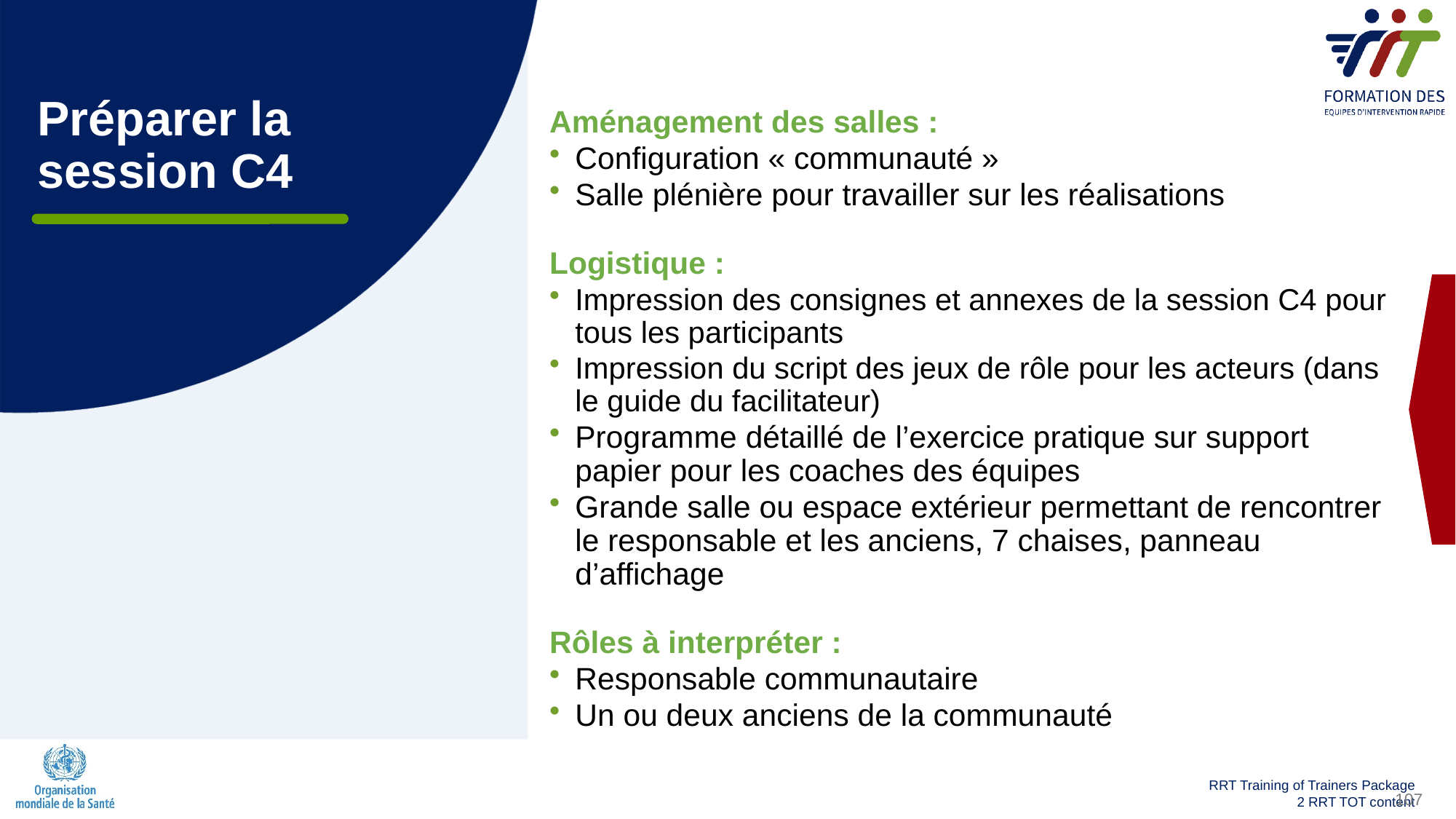

# Préparer la  session C4
Aménagement des salles :
Configuration « communauté »
Salle plénière pour travailler sur les réalisations

Logistique :
Impression des consignes et annexes de la session C4 pour tous les participants
Impression du script des jeux de rôle pour les acteurs (dans le guide du facilitateur)
Programme détaillé de l’exercice pratique sur support papier pour les coaches des équipes
Grande salle ou espace extérieur permettant de rencontrer le responsable et les anciens, 7 chaises, panneau d’affichage

Rôles à interpréter :
Responsable communautaire
Un ou deux anciens de la communauté